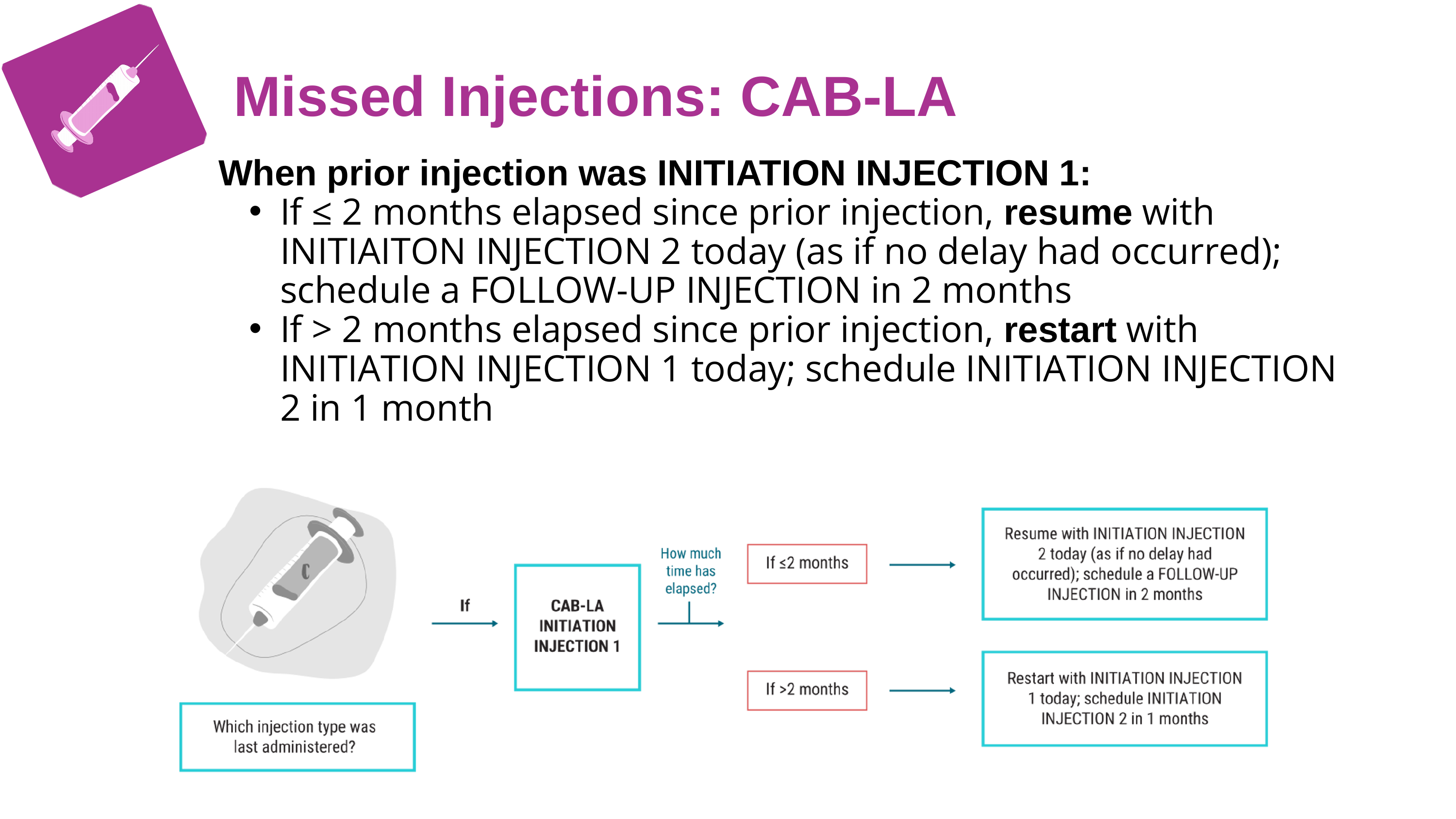

C
Missed Injections: CAB-LA
When prior injection was INITIATION INJECTION 1:
If ≤ 2 months elapsed since prior injection, resume with INITIAITON INJECTION 2 today (as if no delay had occurred); schedule a FOLLOW-UP INJECTION in 2 months
If > 2 months elapsed since prior injection, restart with INITIATION INJECTION 1 today; schedule INITIATION INJECTION 2 in 1 month